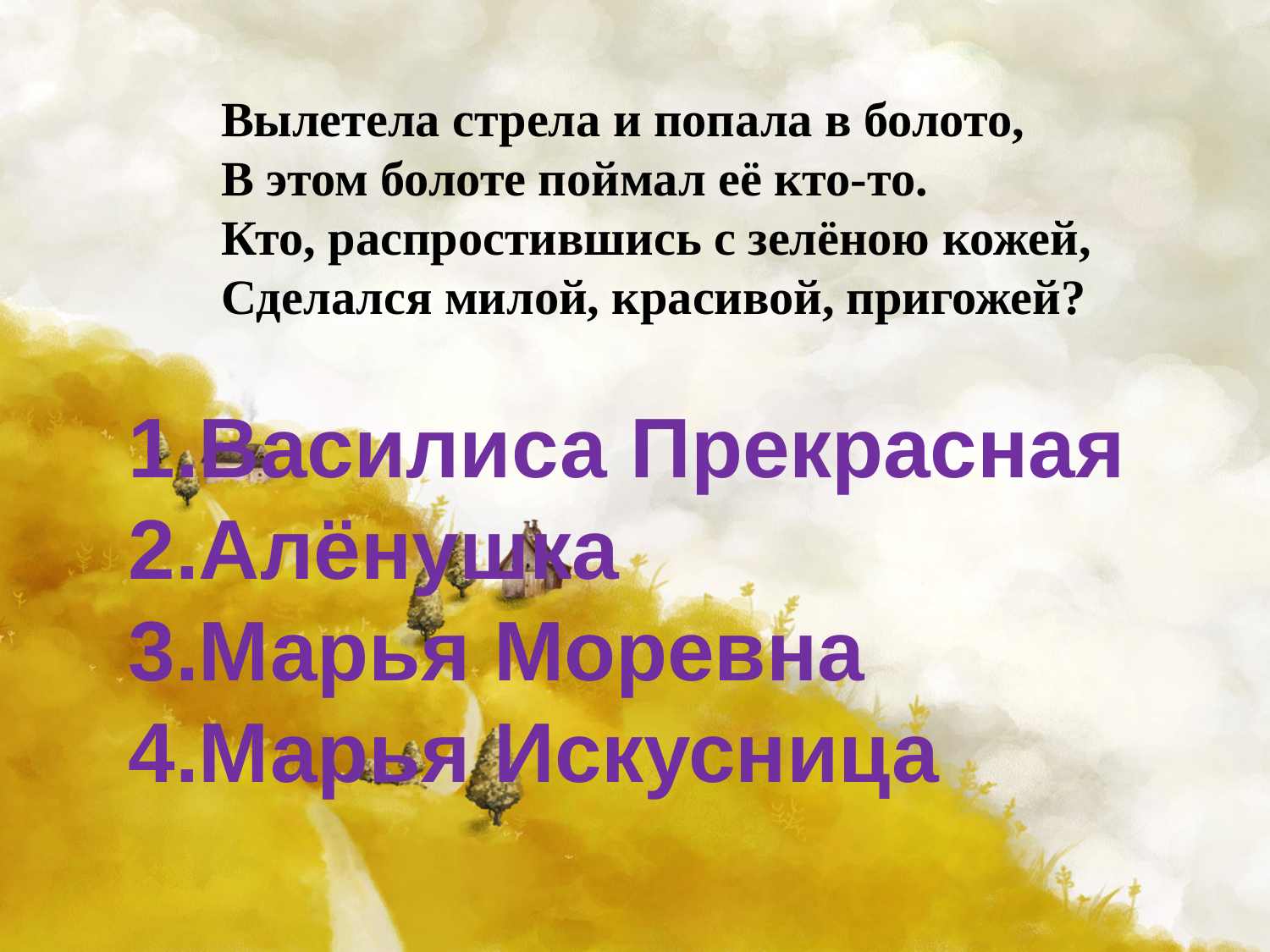

Вылетела стрела и попала в болото,
В этом болоте поймал её кто-то.
Кто, распростившись с зелёною кожей,
Сделался милой, красивой, пригожей?
Василиса Прекрасная
Алёнушка
Марья Моревна
Марья Искусница